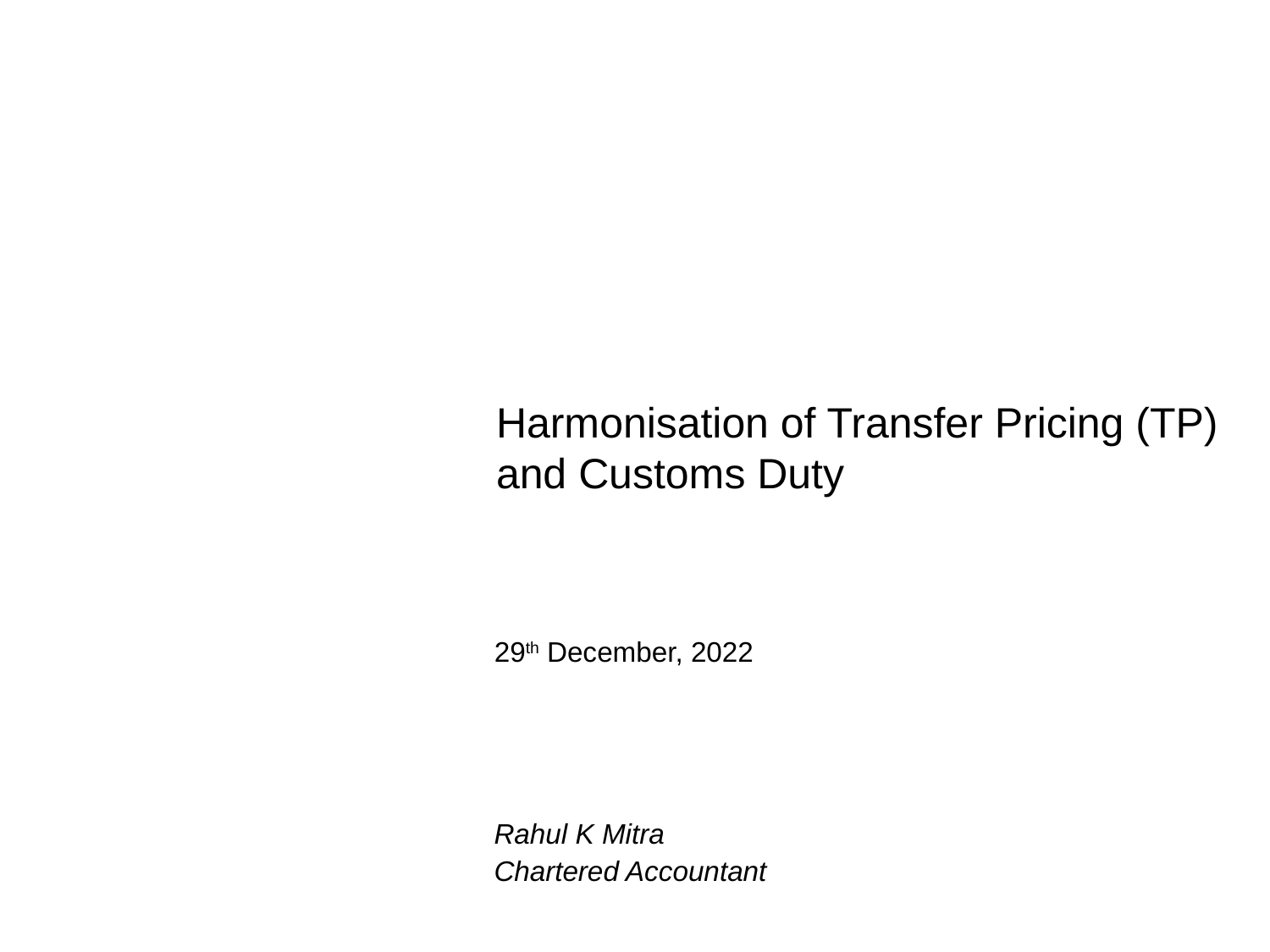

# Harmonisation of Transfer Pricing (TP) and Customs Duty
29th December, 2022
Rahul K Mitra
Chartered Accountant